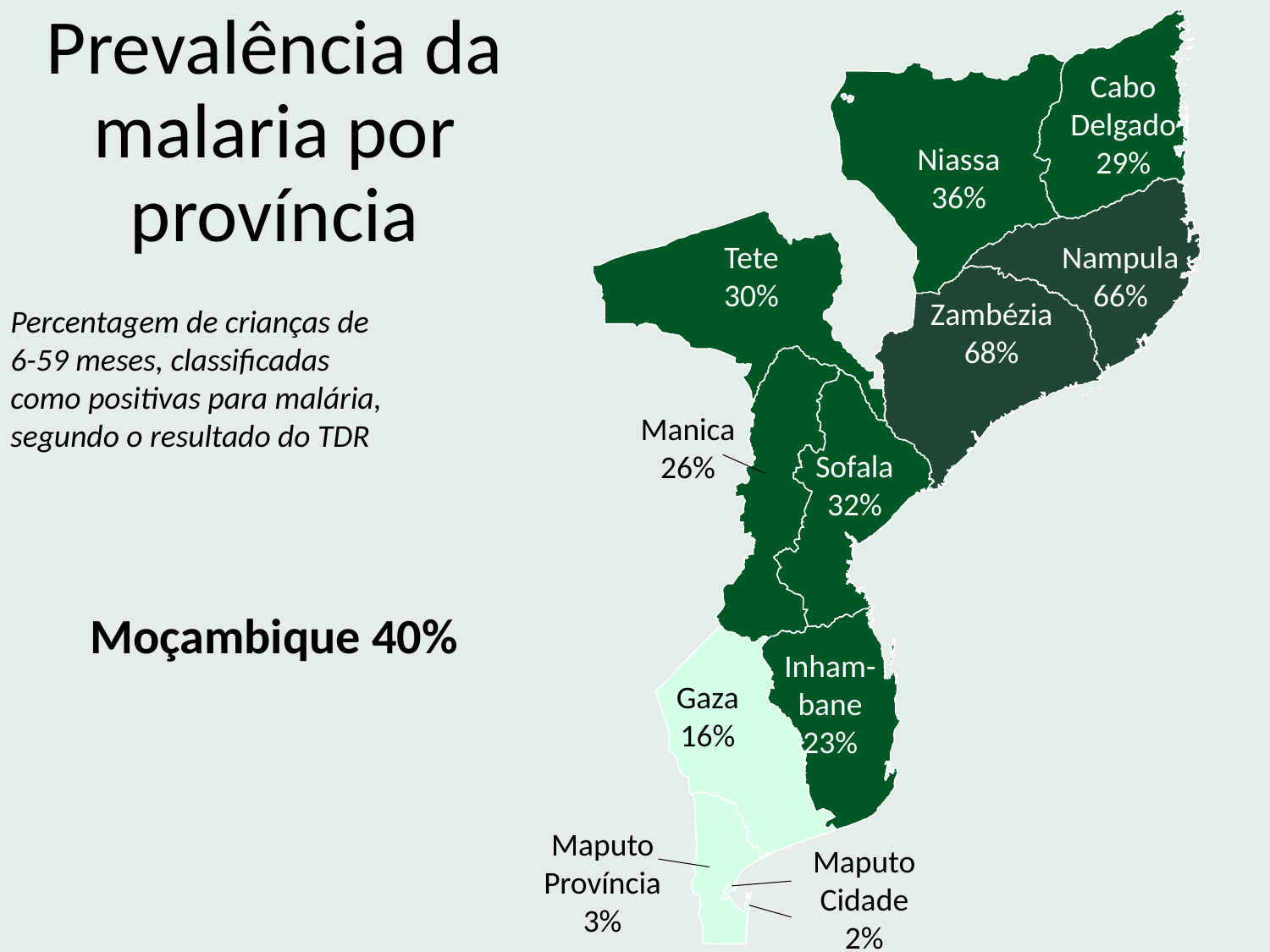

Prevalência da malaria por província

Cabo Delgado
29%
Niassa
36%
Tete
30%
Nampula
66%
Zambézia
68%
Percentagem de crianças de 6-59 meses, classificadas como positivas para malária, segundo o resultado do TDR
Manica
26%
Sofala
32%
Moçambique 40%
Inham-bane
23%
Gaza
16%
Maputo Província 3%
Maputo Cidade
2%